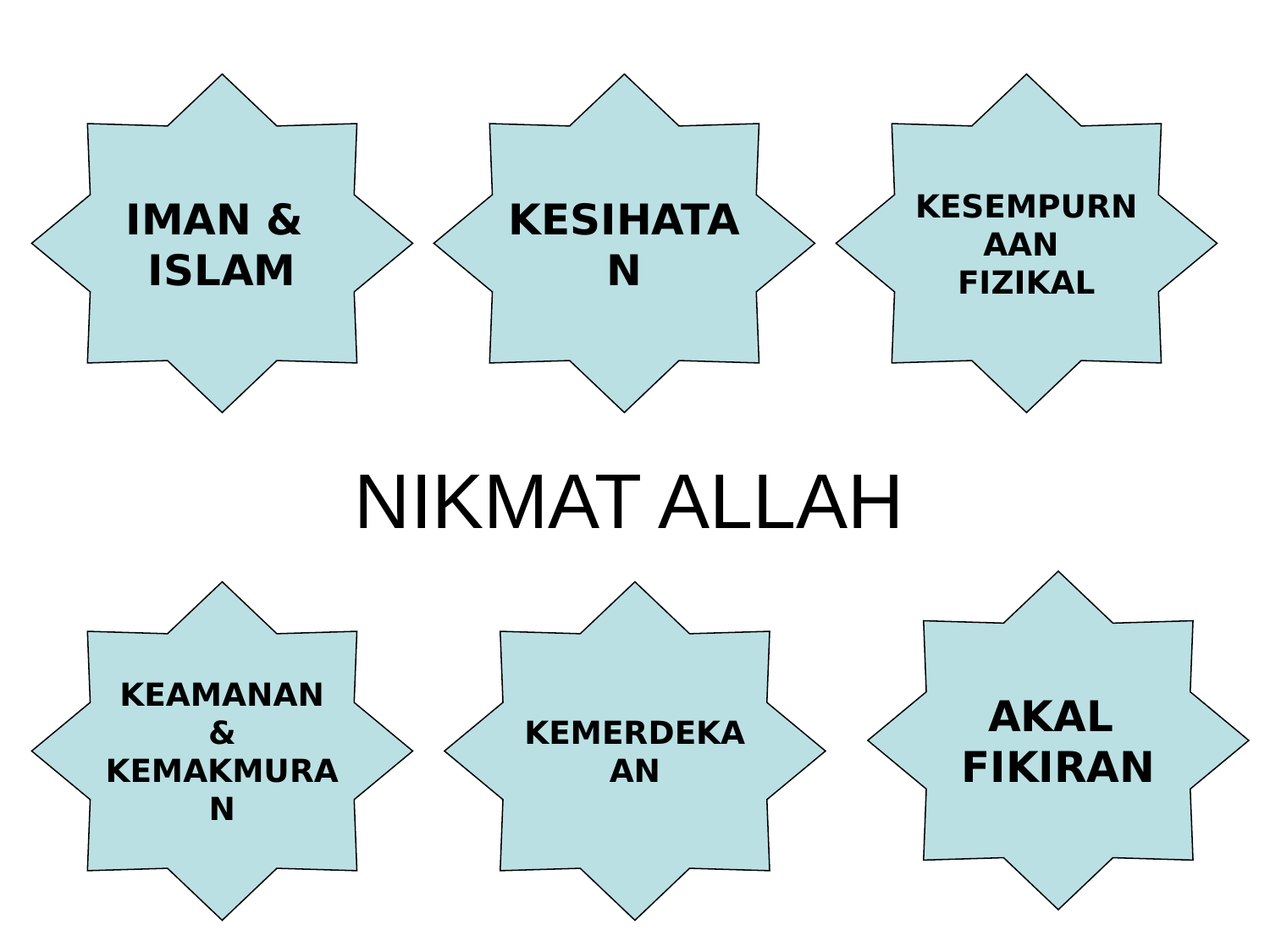

IMAN &
ISLAM
KESIHATAN
KESEMPURNAAN
FIZIKAL
# NIKMAT ALLAH
AKAL
FIKIRAN
KEAMANAN
& KEMAKMURAN
KEMERDEKAAN